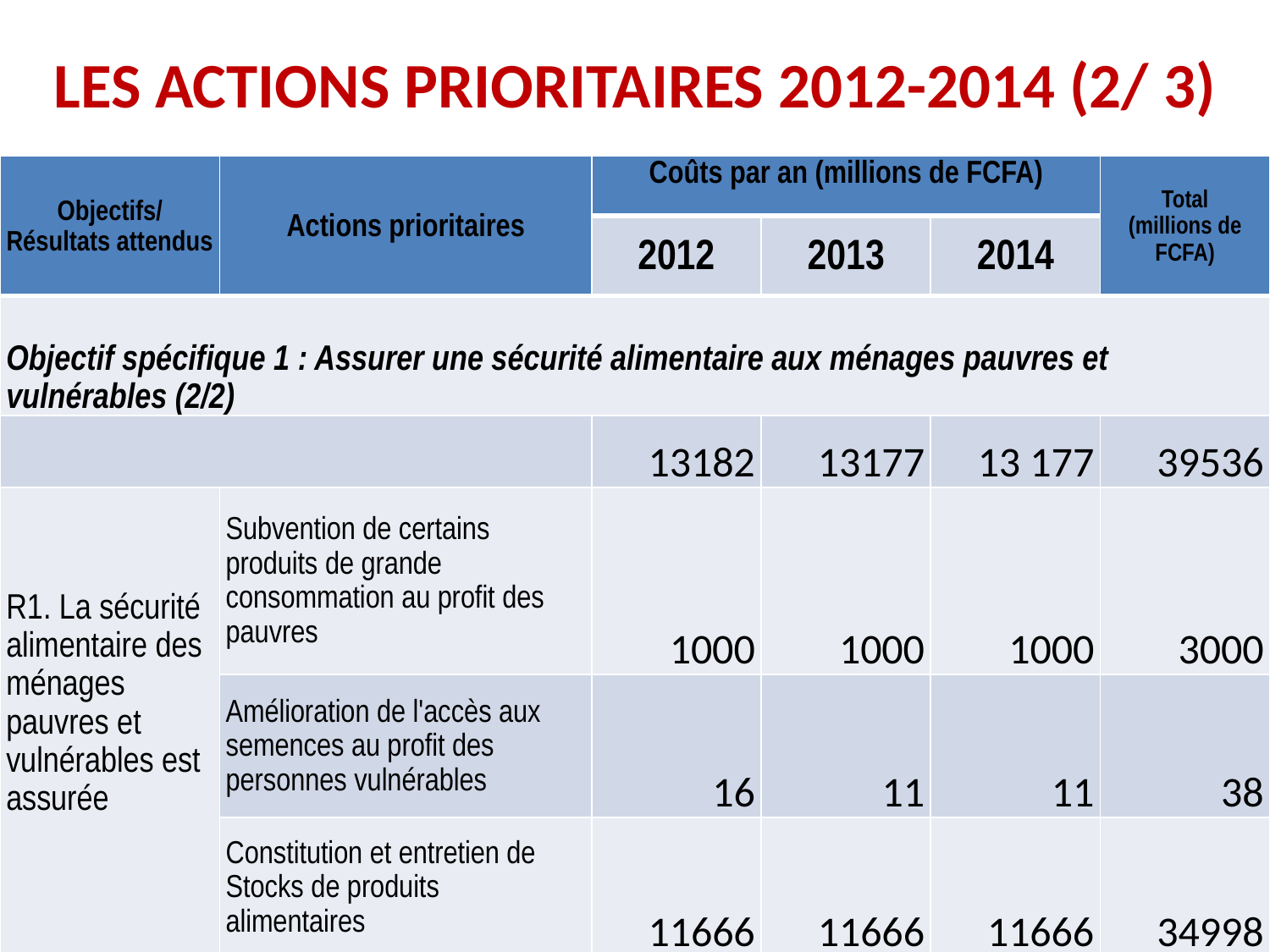

# LES ACTIONS PRIORITAIRES 2012-2014 (2/ 3)
| Objectifs/Résultats attendus | Actions prioritaires | Coûts par an (millions de FCFA) |  |  | Total (millions de FCFA) |
| --- | --- | --- | --- | --- | --- |
|  |  | 2012 | 2013 | 2014 |  |
| Objectif spécifique 1 : Assurer une sécurité alimentaire aux ménages pauvres et vulnérables (2/2) |  |  |  |  |  |
|  |  | 13182 | 13177 | 13 177 | 39536 |
| R1. La sécurité alimentaire des ménages pauvres et vulnérables est assurée | Subvention de certains produits de grande consommation au profit des pauvres | 1000 | 1000 | 1000 | 3000 |
|  | Amélioration de l'accès aux semences au profit des personnes vulnérables | 16 | 11 | 11 | 38 |
|  | Constitution et entretien de Stocks de produits alimentaires | 11666 | 11666 | 11666 | 34998 |